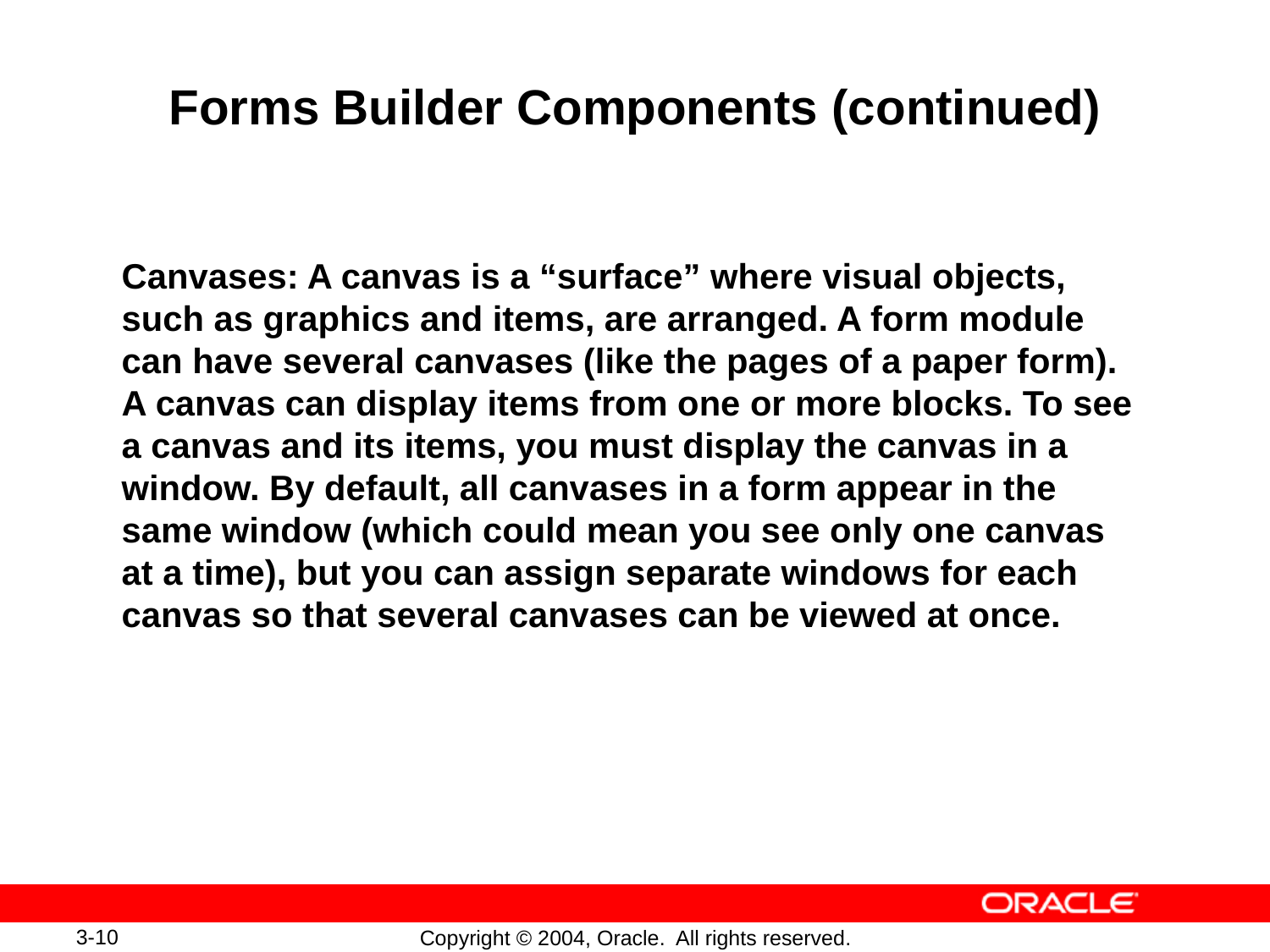

# Forms Builder Components (continued)
Canvases: A canvas is a “surface” where visual objects, such as graphics and items, are arranged. A form module can have several canvases (like the pages of a paper form). A canvas can display items from one or more blocks. To see a canvas and its items, you must display the canvas in a window. By default, all canvases in a form appear in the same window (which could mean you see only one canvas at a time), but you can assign separate windows for each canvas so that several canvases can be viewed at once.